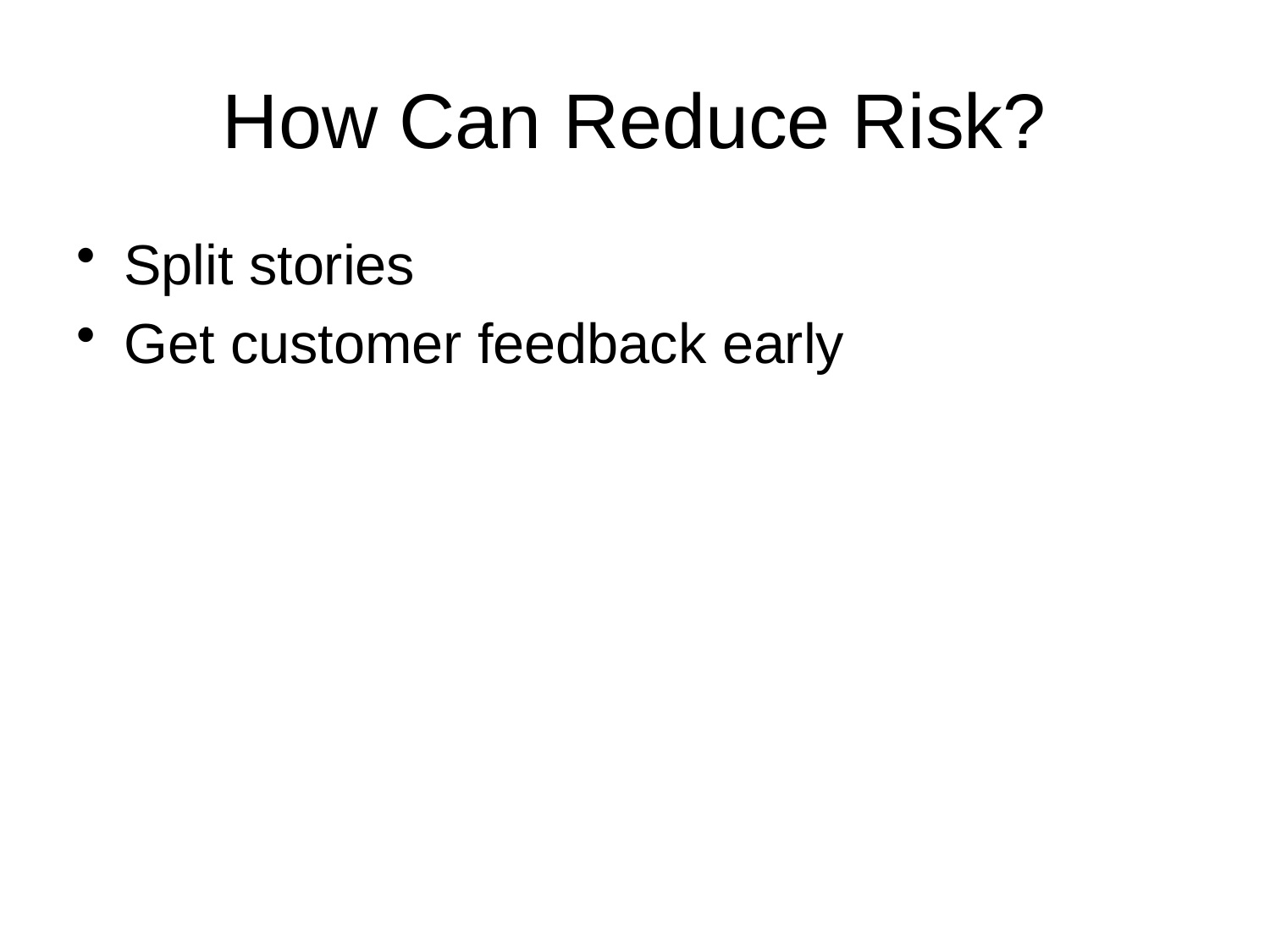

# How Can Reduce Risk?
Split stories
Get customer feedback early